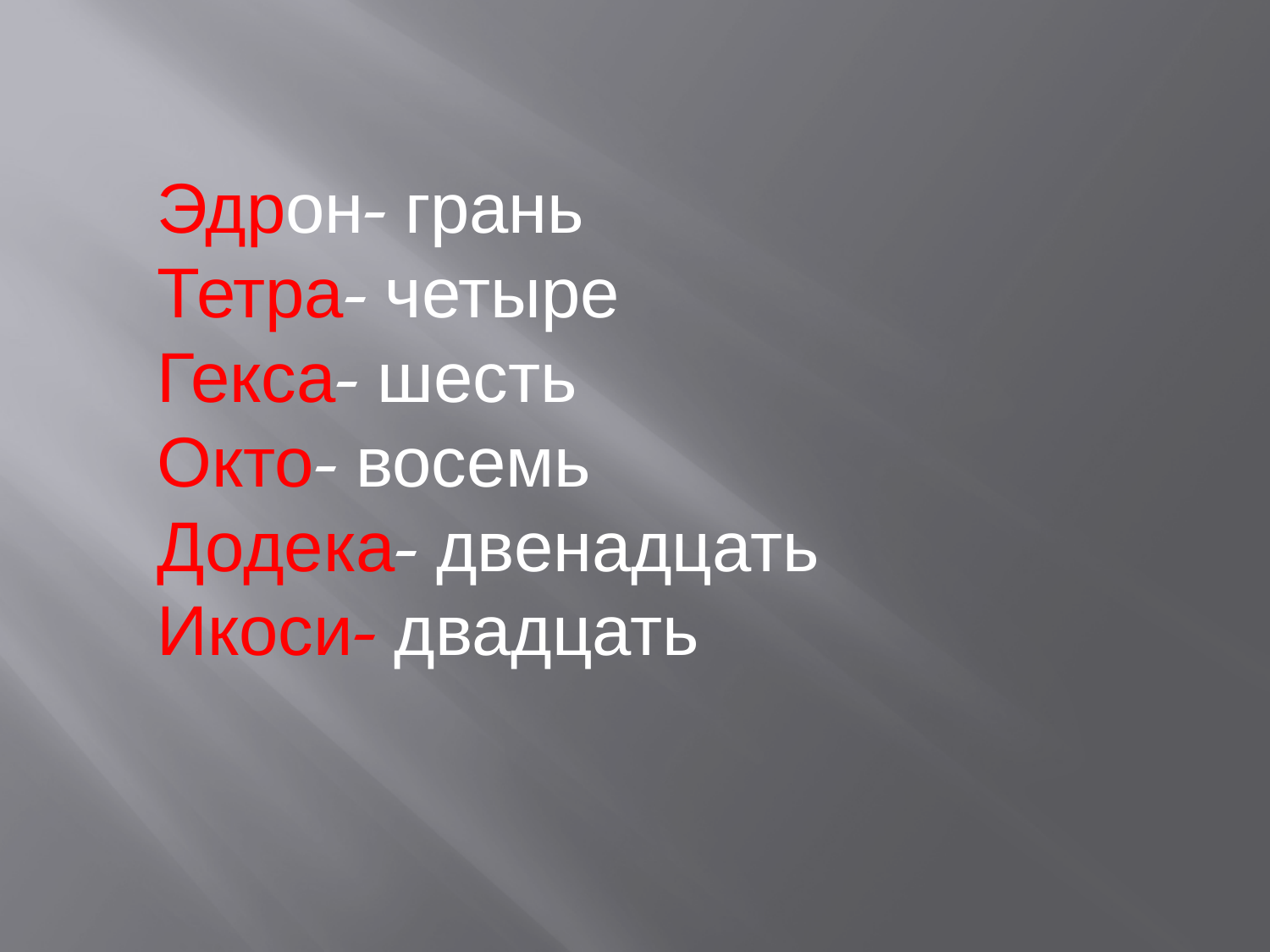

Эдрон- грань
Тетра- четыре
Гекса- шесть
Окто- восемь
Додека- двенадцать
Икоси- двадцать